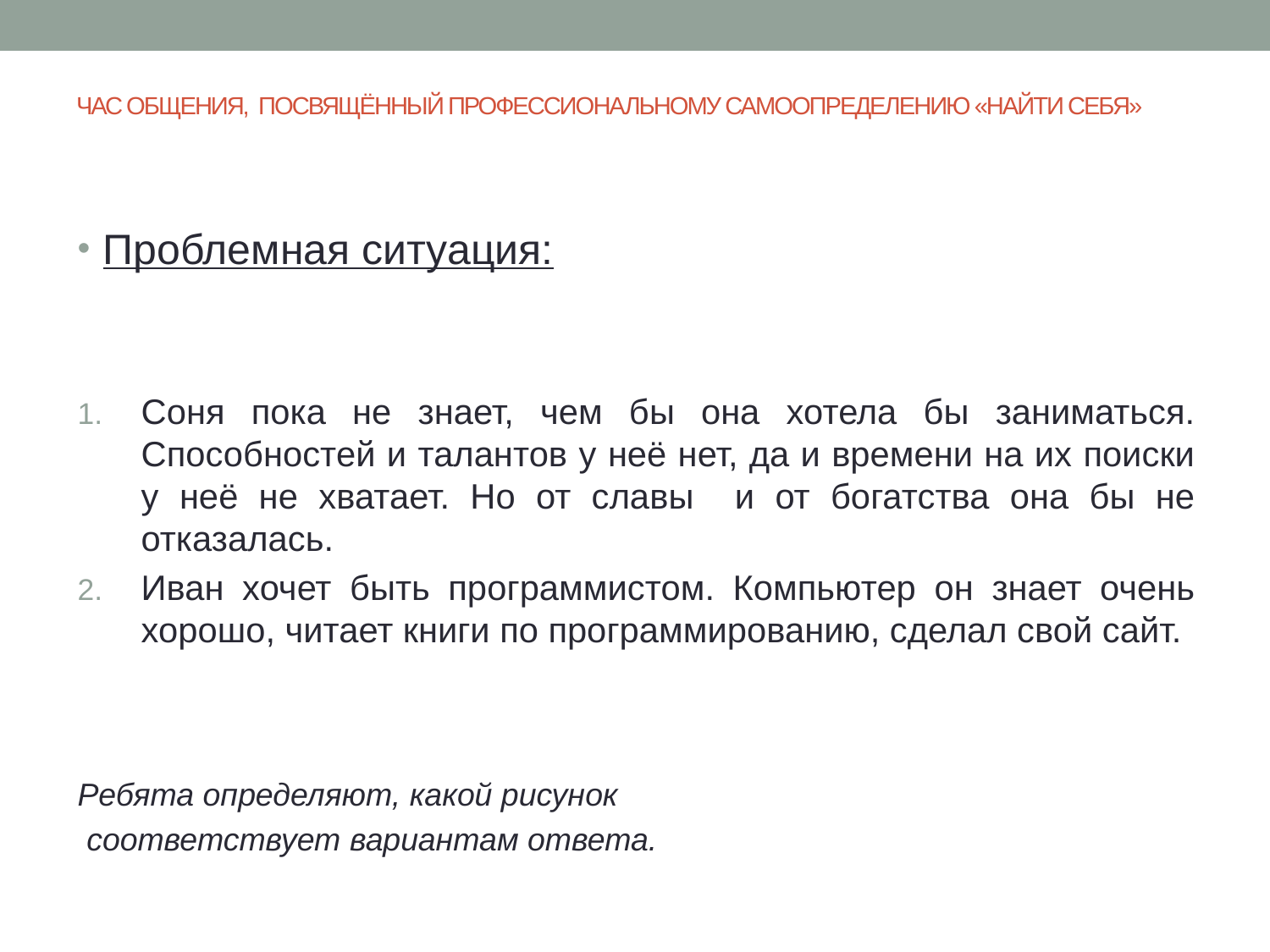

# Час общения,  посвящённый профессиональному самоопределению «Найти себя»
Проблемная ситуация:

Соня пока не знает, чем бы она хотела бы заниматься. Способностей и талантов у неё нет, да и времени на их поиски у неё не хватает. Но от славы  и от богатства она бы не отказалась.
Иван хочет быть программистом. Компьютер он знает очень хорошо, читает книги по программированию, сделал свой сайт.

Ребята определяют, какой рисунок
 соответствует вариантам ответа.